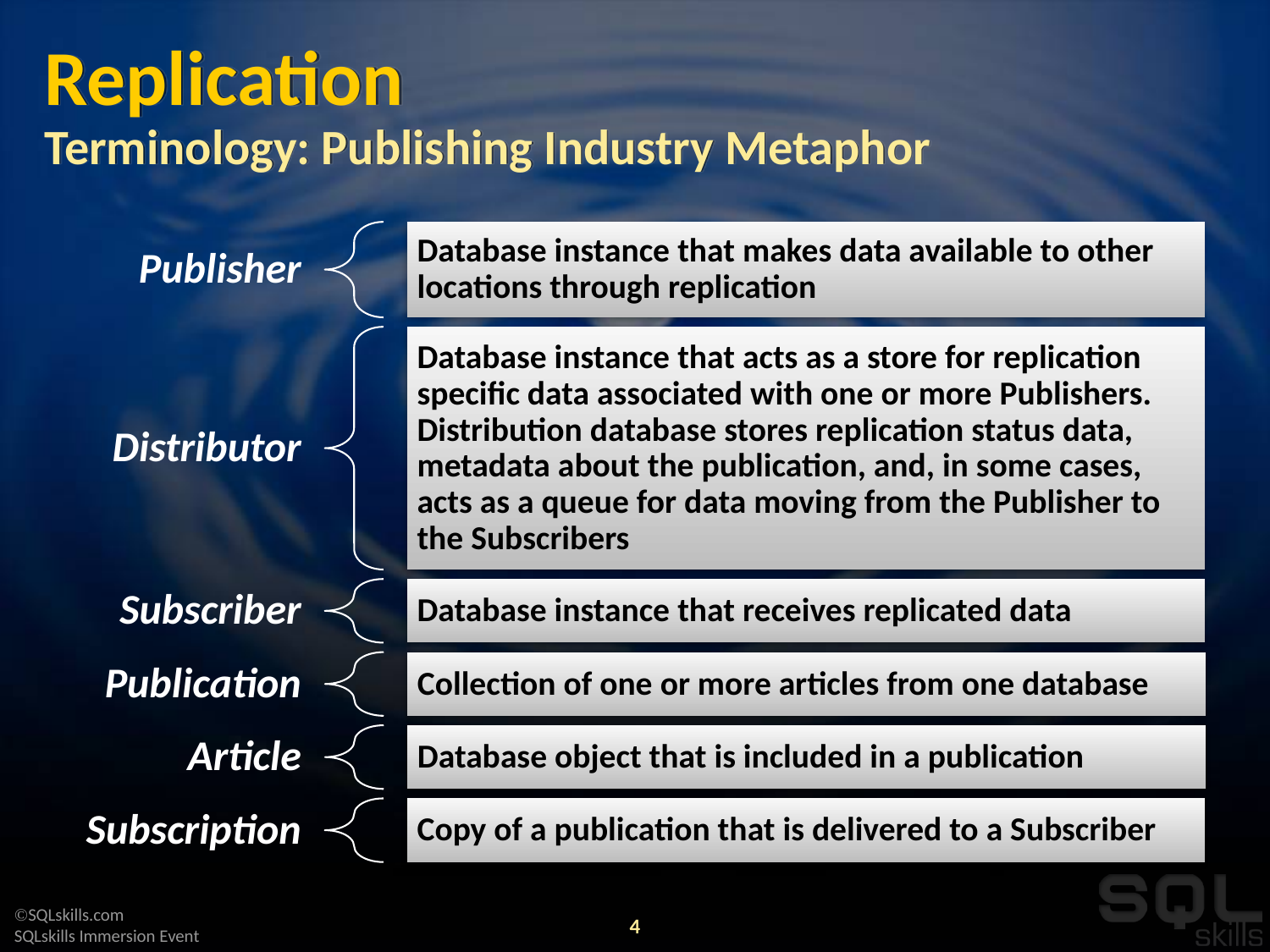

# Replication Terminology: Publishing Industry Metaphor

Database instance that makes data available to other locations through replication
Publisher

Database instance that acts as a store for replication specific data associated with one or more Publishers. Distribution database stores replication status data, metadata about the publication, and, in some cases, acts as a queue for data moving from the Publisher to the Subscribers
Distributor
Subscriber

Database instance that receives replicated data
Publication

Collection of one or more articles from one database
Article

Database object that is included in a publication
Subscription

Copy of a publication that is delivered to a Subscriber
4